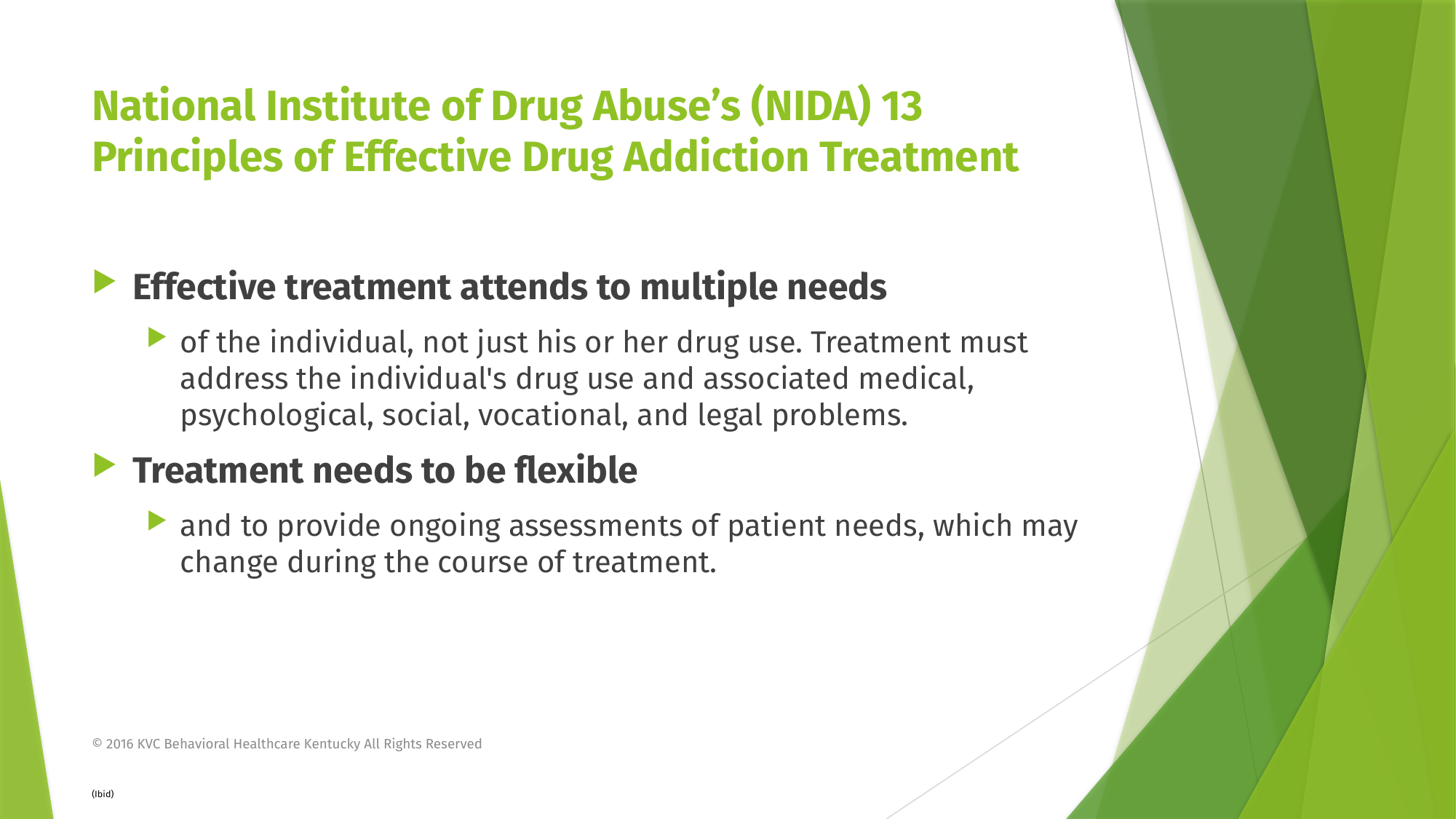

# National Institute of Drug Abuse’s (NIDA) 13 Principles of Effective Drug Addiction Treatment
Effective treatment attends to multiple needs
of the individual, not just his or her drug use. Treatment must address the individual's drug use and associated medical, psychological, social, vocational, and legal problems.
Treatment needs to be flexible
and to provide ongoing assessments of patient needs, which may change during the course of treatment.

© 2016 KVC Behavioral Healthcare Kentucky All Rights Reserved
(Ibid)